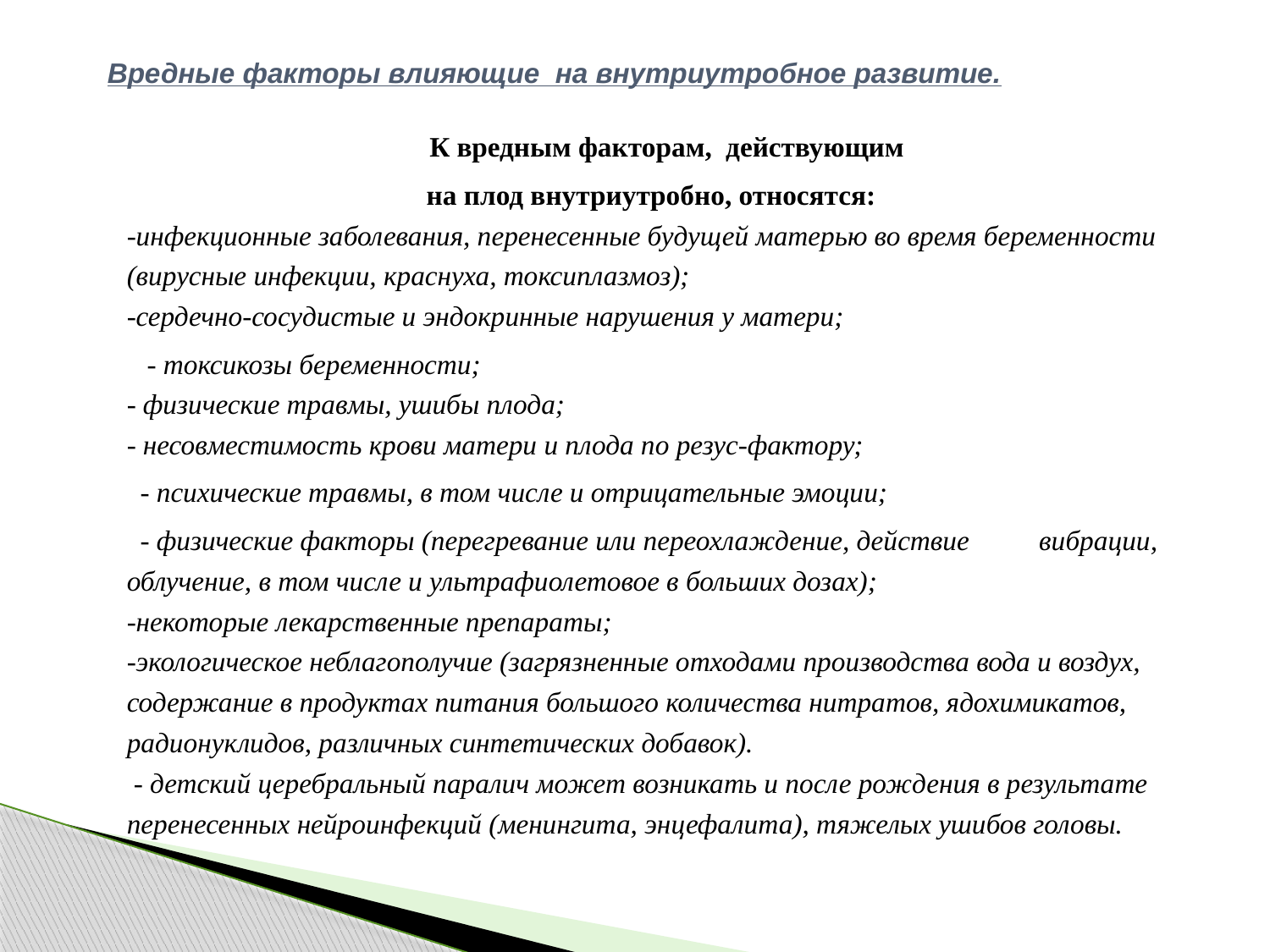

# Вредные факторы влияющие  на внутриутробное развитие.
       К вредным факторам,  действующим
                                                на плод внутриутробно, относятся:
-инфекционные заболевания, перенесенные будущей матерью во время беременности (вирусные инфекции, краснуха, токсиплазмоз);
-сердечно-сосудистые и эндокринные нарушения у матери;
        - токсикозы беременности;
- физические травмы, ушибы плода;
- несовместимость крови матери и плода по резус-фактору;
       - психические травмы, в том числе и отрицательные эмоции;
       - физические факторы (перегревание или переохлаждение, действие          вибрации, облучение, в том числе и ультрафиолетовое в больших дозах);
-некоторые лекарственные препараты;
-экологическое неблагополучие (загрязненные отходами производства вода и воздух, содержание в продуктах питания большого количества нитратов, ядохимикатов, радионуклидов, различных синтетических добавок).
 - детский церебральный паралич может возникать и после рождения в результате перенесенных нейроинфекций (менингита, энцефалита), тяжелых ушибов головы.